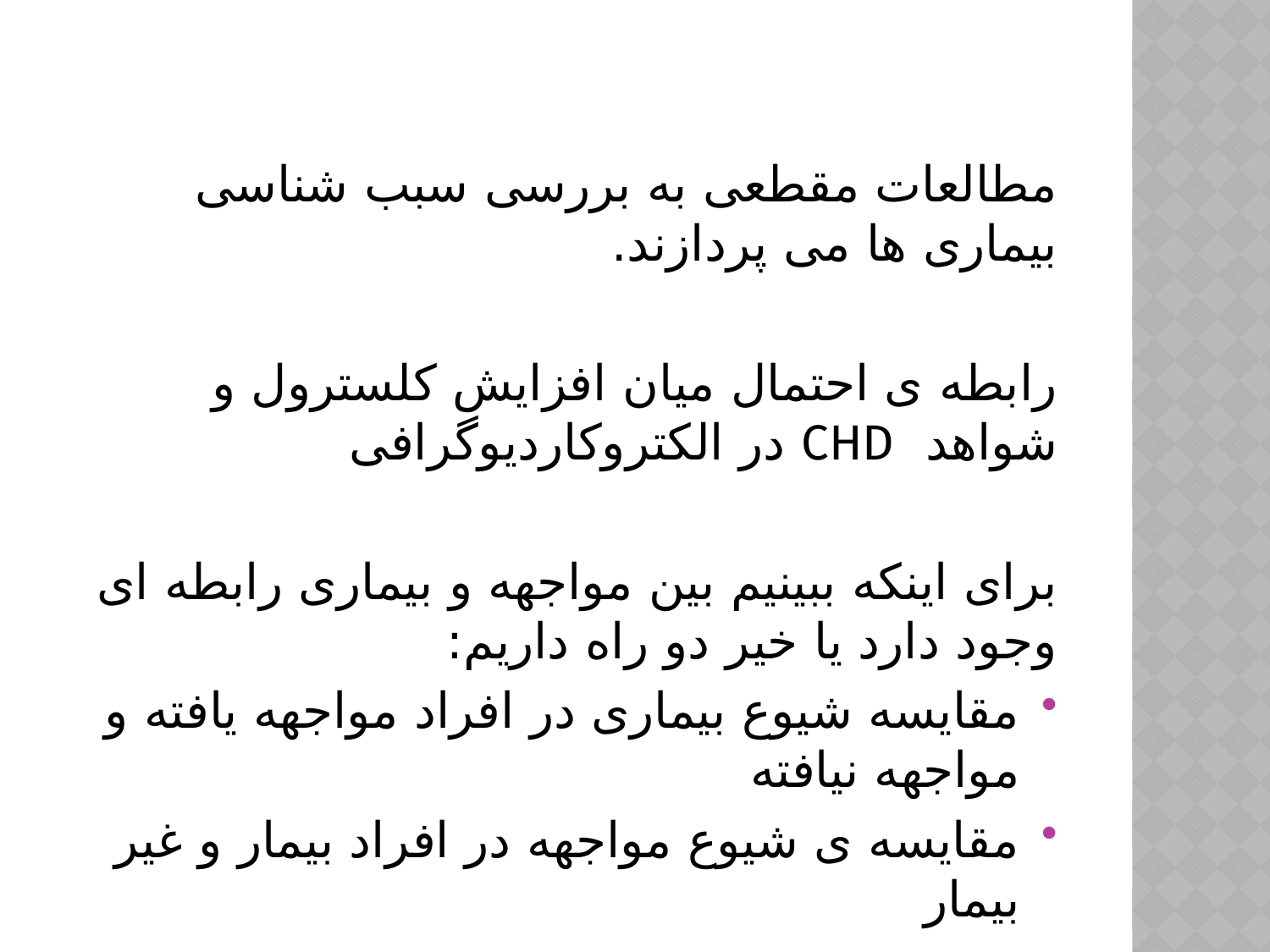

مطالعات مقطعی به بررسی سبب شناسی بیماری ها می پردازند.

رابطه ی احتمال میان افزایش کلسترول و شواهد  CHD در الکتروکاردیوگرافی

برای اینکه ببینیم بین مواجهه و بیماری رابطه ای وجود دارد یا خیر دو راه داریم:
مقایسه شیوع بیماری در افراد مواجهه یافته و مواجهه نیافته
مقایسه ی شیوع مواجهه در افراد بیمار و غیر بیمار